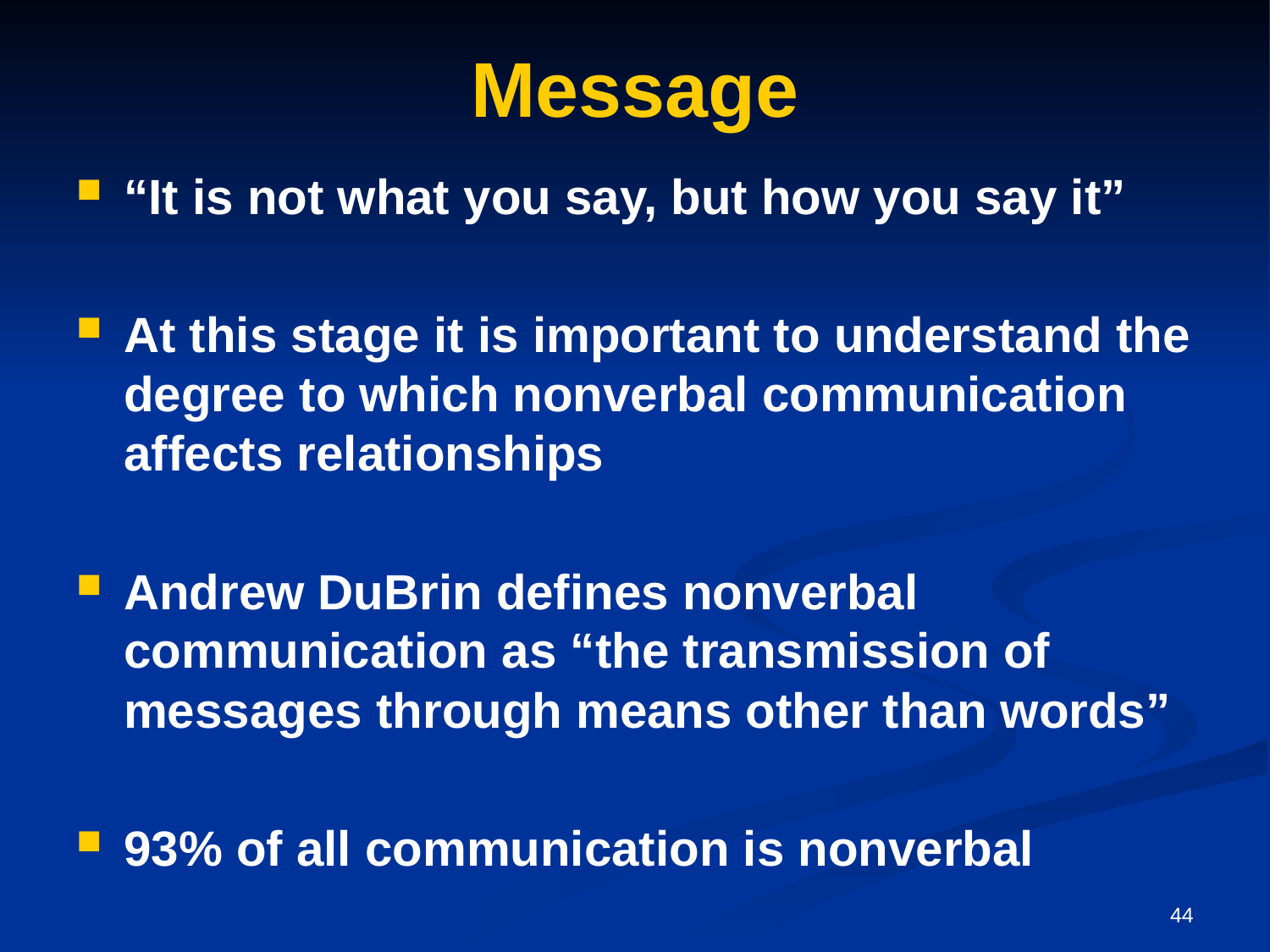

# Message
“It is not what you say, but how you say it”

At this stage it is important to understand the degree to which nonverbal communication affects relationships

Andrew DuBrin defines nonverbal communication as “the transmission of messages through means other than words”

93% of all communication is nonverbal
44